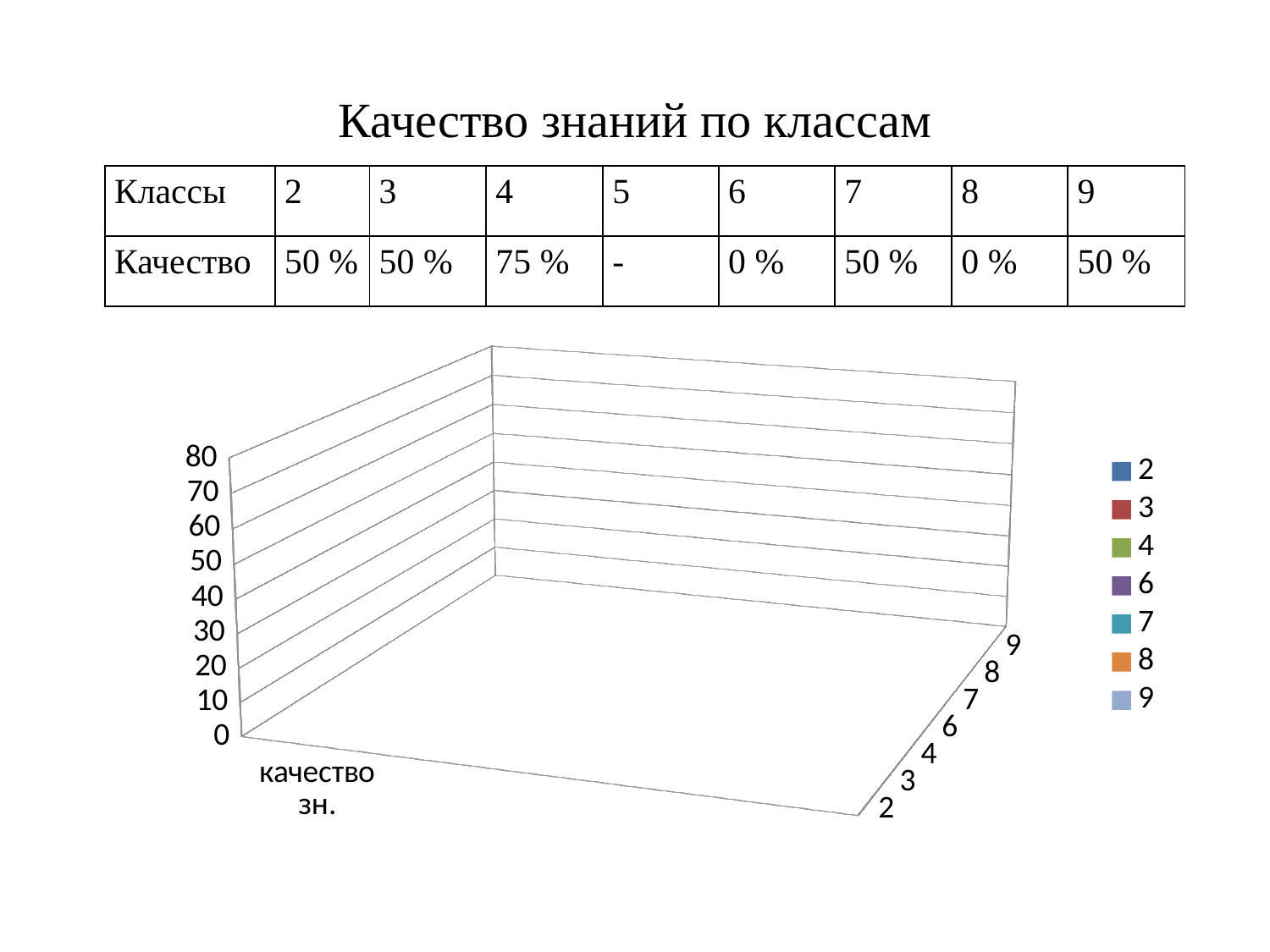

# Качество знаний по классам
| Классы | 2 | 3 | 4 | 5 | 6 | 7 | 8 | 9 |
| --- | --- | --- | --- | --- | --- | --- | --- | --- |
| Качество | 50 % | 50 % | 75 % | - | 0 % | 50 % | 0 % | 50 % |

[unsupported chart]